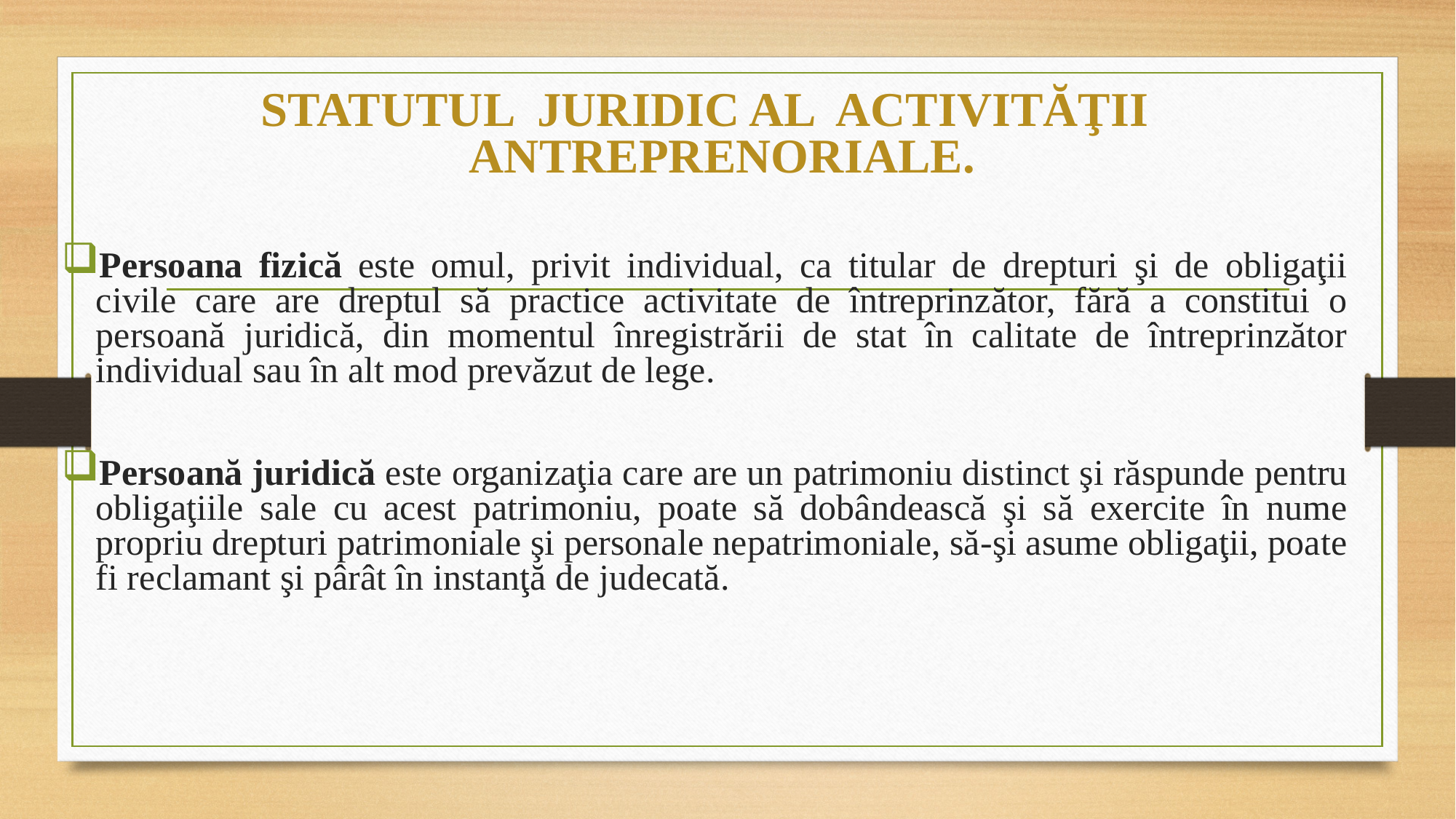

STATUTUL  JURIDIC AL  ACTIVITĂŢII ANTREPRENORIALE.

Persoana fizică este omul, privit individual, ca titular de drepturi şi de obligaţii civile care are dreptul să practice activitate de întreprinzător, fără a constitui o persoană juridică, din momentul înregistrării de stat în calitate de întreprinzător individual sau în alt mod prevăzut de lege.

Persoană juridică este organizaţia care are un patrimoniu distinct şi răspunde pentru obligaţiile sale cu acest patrimoniu, poate să dobândească şi să exercite în nume propriu drepturi patrimoniale şi personale nepatrimoniale, să-şi asume obligaţii, poate fi reclamant şi pârât în instanţă de judecată.